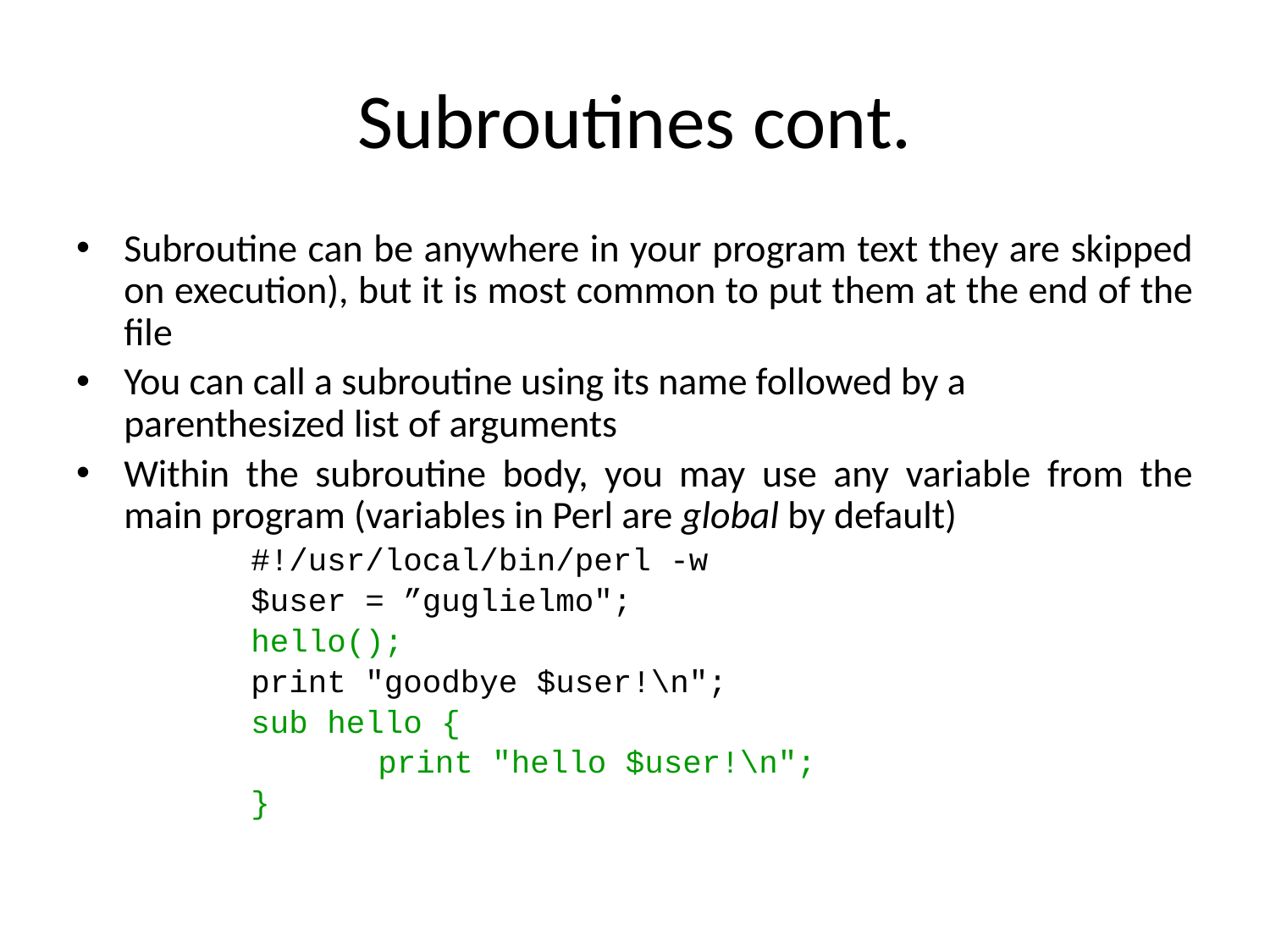

# Subroutines cont.
Subroutine can be anywhere in your program text they are skipped on execution), but it is most common to put them at the end of the file
You can call a subroutine using its name followed by a parenthesized list of arguments
Within the subroutine body, you may use any variable from the main program (variables in Perl are global by default)
		#!/usr/local/bin/perl -w
		$user = ”guglielmo";
		hello();
		print "goodbye $user!\n";
		sub hello {
			print "hello $user!\n";
		}